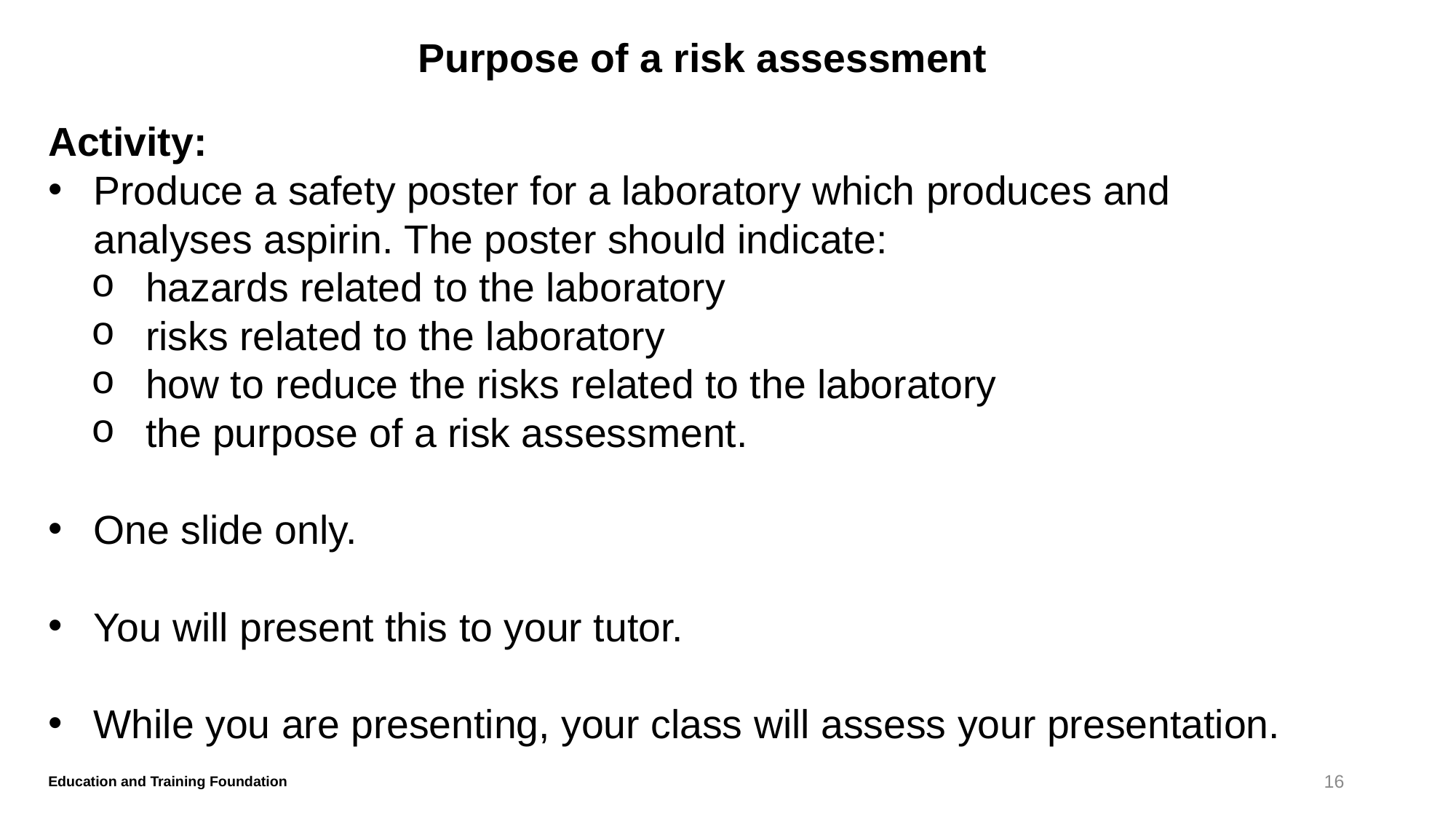

# Purpose of a risk assessment
Activity:
Produce a safety poster for a laboratory which produces and analyses aspirin. The poster should indicate:
hazards related to the laboratory
risks related to the laboratory
how to reduce the risks related to the laboratory
the purpose of a risk assessment.

One slide only.

You will present this to your tutor.

While you are presenting, your class will assess your presentation.
16
Education and Training Foundation